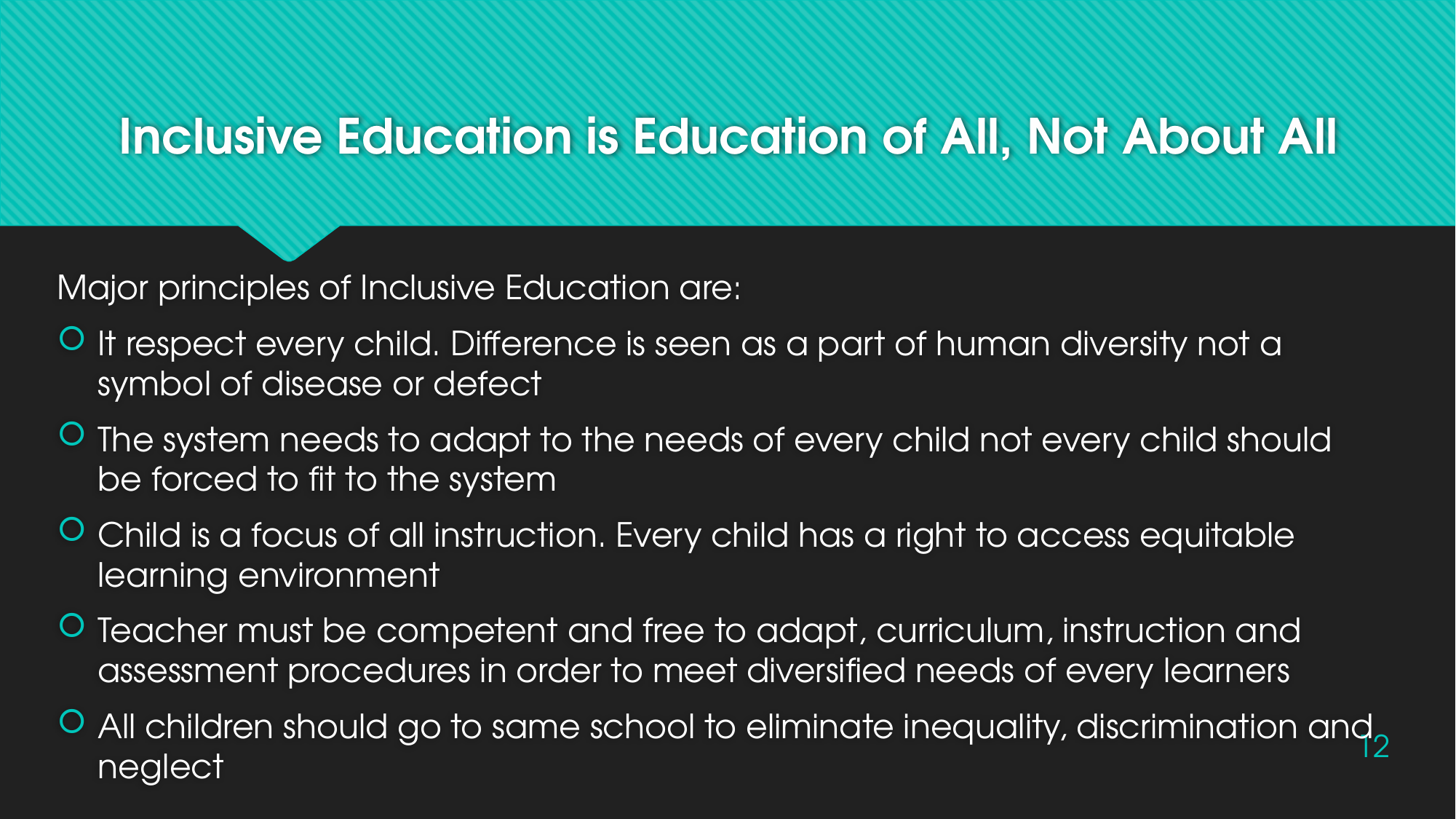

# Inclusive Education is Education of All, Not About All
Major principles of Inclusive Education are:
It respect every child. Difference is seen as a part of human diversity not a symbol of disease or defect
The system needs to adapt to the needs of every child not every child should be forced to fit to the system
Child is a focus of all instruction. Every child has a right to access equitable learning environment
Teacher must be competent and free to adapt, curriculum, instruction and assessment procedures in order to meet diversified needs of every learners
All children should go to same school to eliminate inequality, discrimination and neglect

12